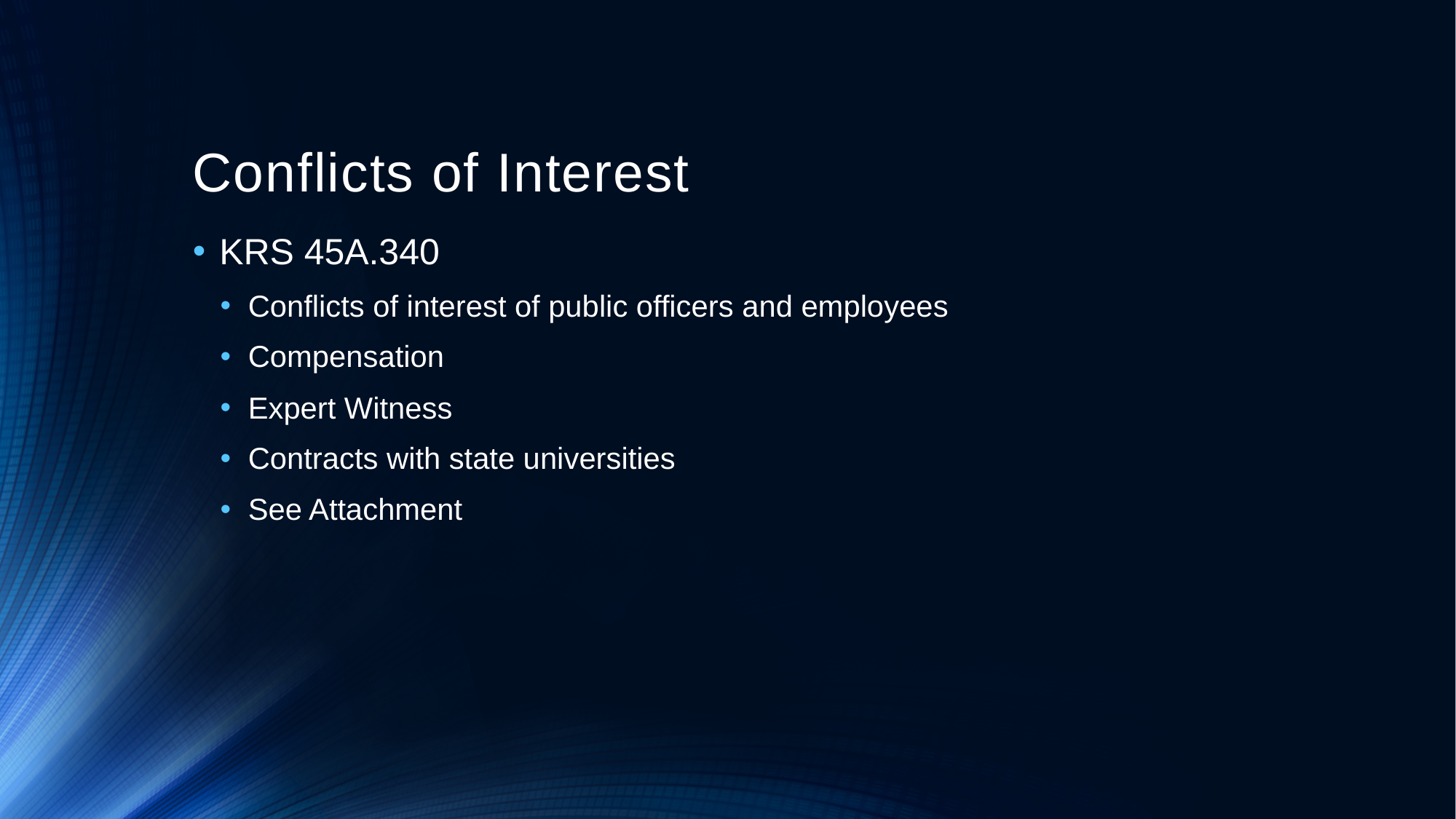

# Conflicts of Interest
KRS 45A.340
Conflicts of interest of public officers and employees
Compensation
Expert Witness
Contracts with state universities
See Attachment